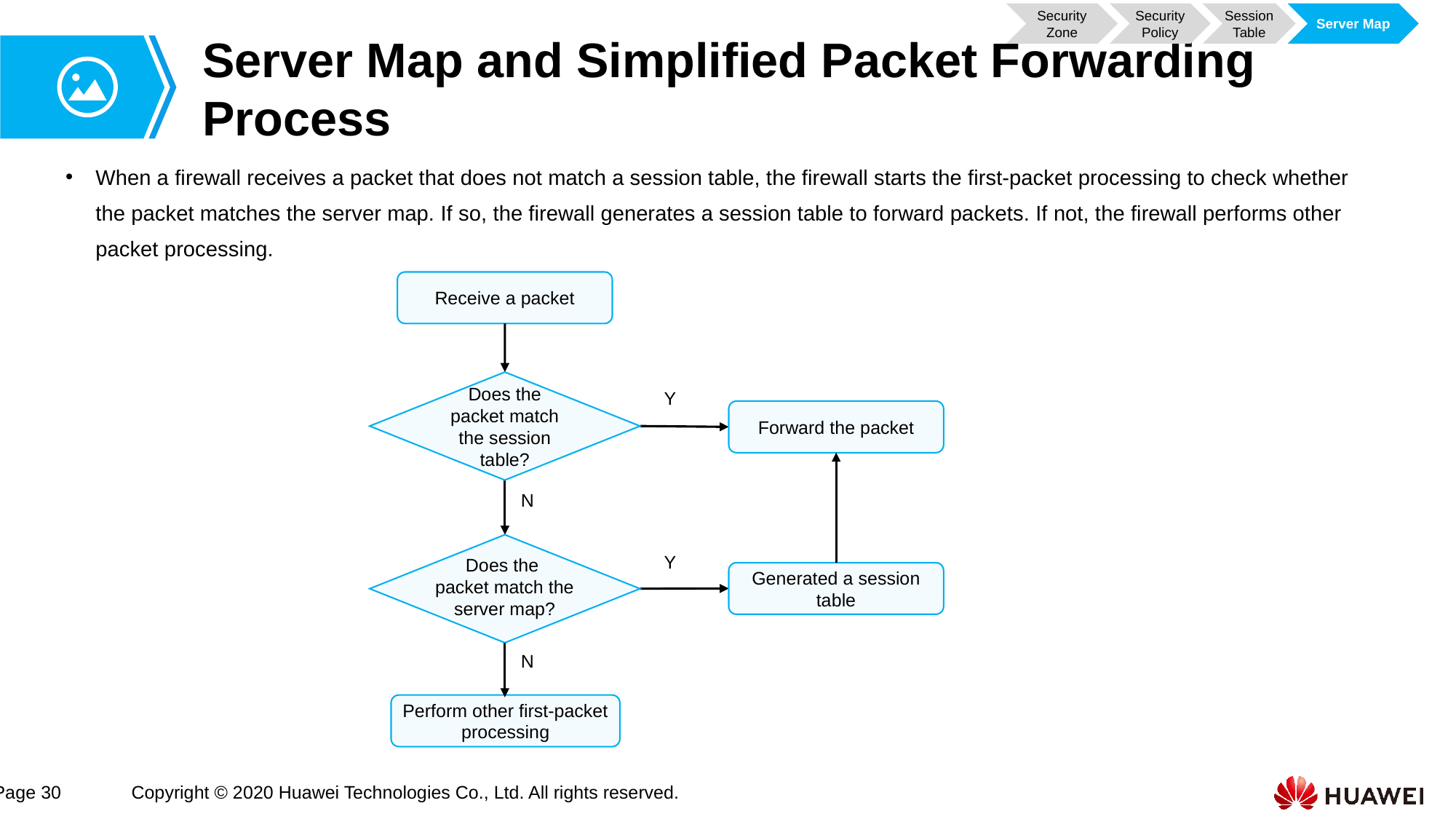

Security Zone
Security Policy
Session Table
Server Map
# Server Map and Simplified Packet Forwarding Process
When a firewall receives a packet that does not match a session table, the firewall starts the first-packet processing to check whether the packet matches the server map. If so, the firewall generates a session table to forward packets. If not, the firewall performs other packet processing.
Receive a packet
Does the packet match the session table?
Y
Forward the packet
N

Y
Does the
packet match the
server map?
Generated a session table
N
Perform other first-packet processing